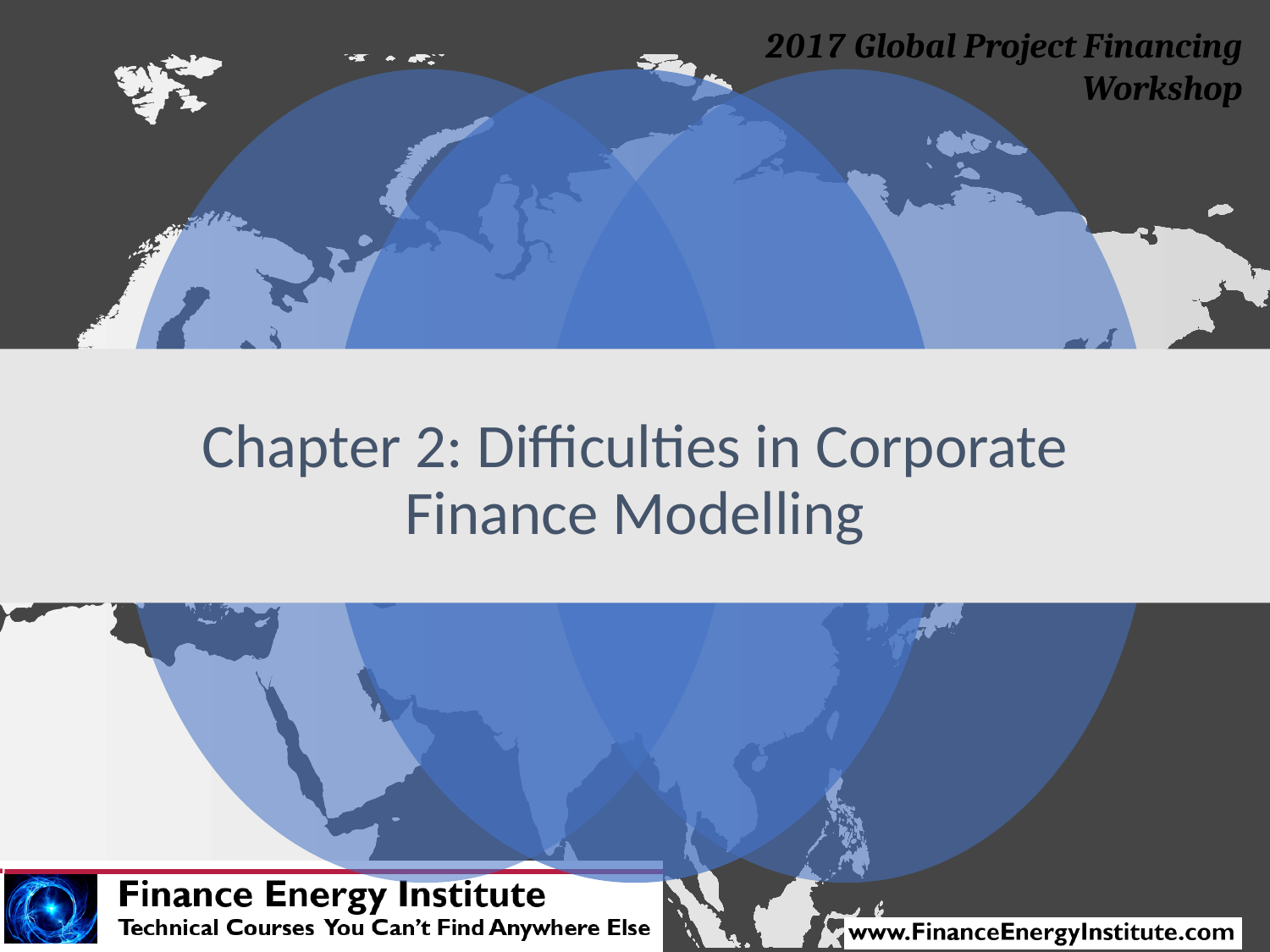

# Chapter 2: Difficulties in Corporate Finance Modelling